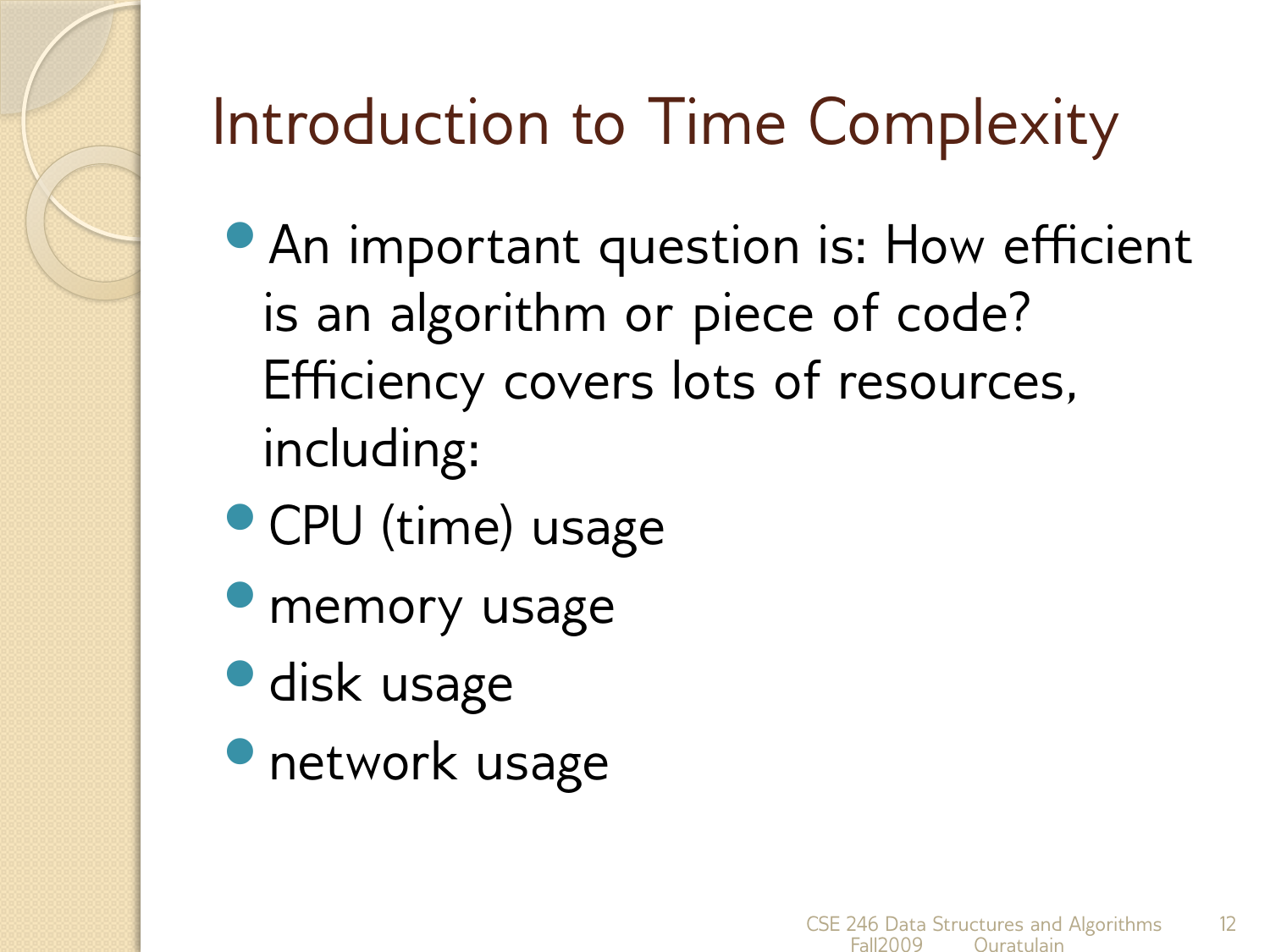

# Introduction to Time Complexity
An important question is: How efficient is an algorithm or piece of code? Efficiency covers lots of resources, including:
CPU (time) usage
memory usage
disk usage
network usage

CSE 246 Data Structures and Algorithms          Fall2009        Quratulain
12